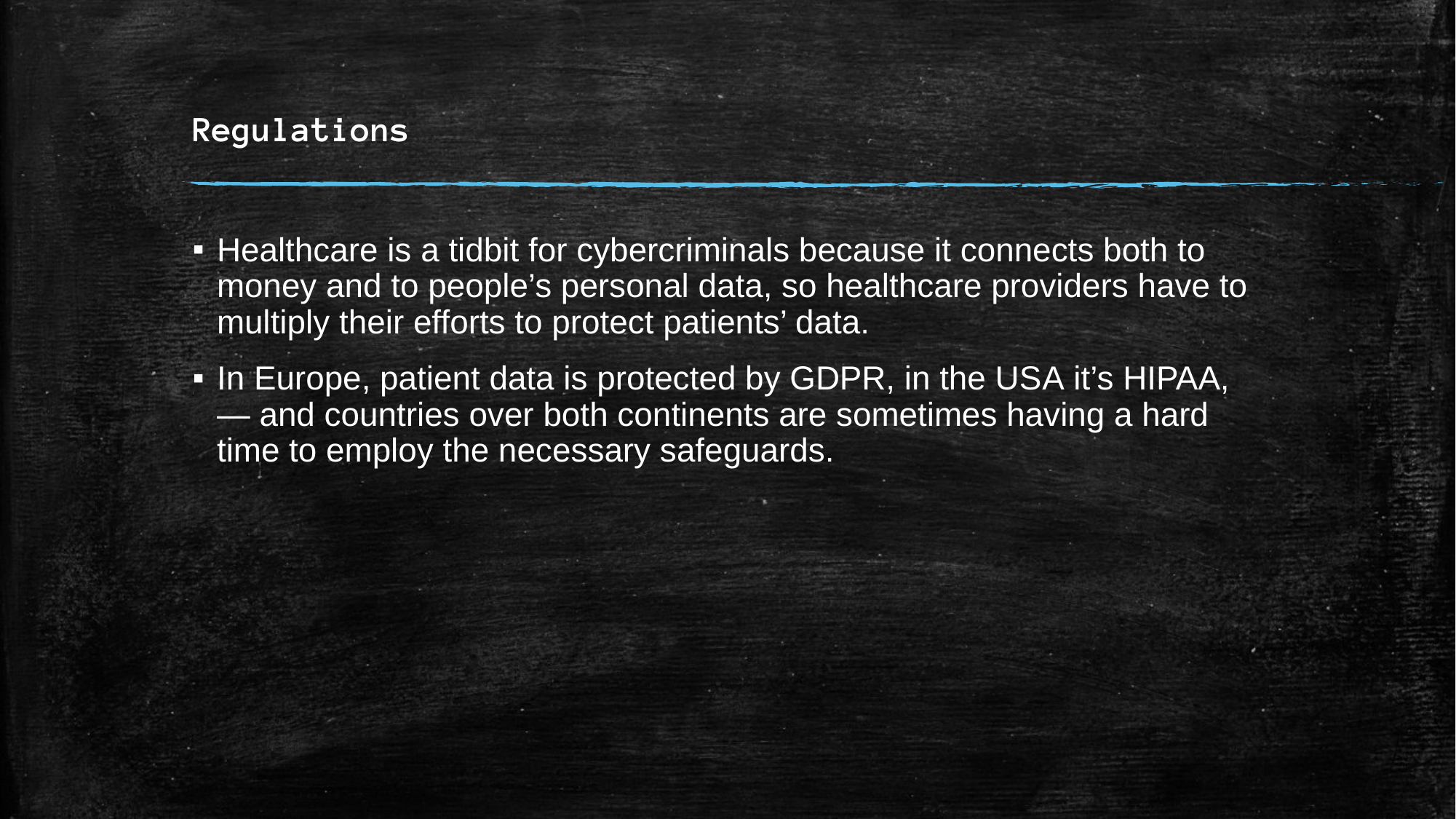

# Regulations
Healthcare is a tidbit for cybercriminals because it connects both to money and to people’s personal data, so healthcare providers have to multiply their efforts to protect patients’ data.
In Europe, patient data is protected by GDPR, in the USA it’s HIPAA, — and countries over both continents are sometimes having a hard time to employ the necessary safeguards.